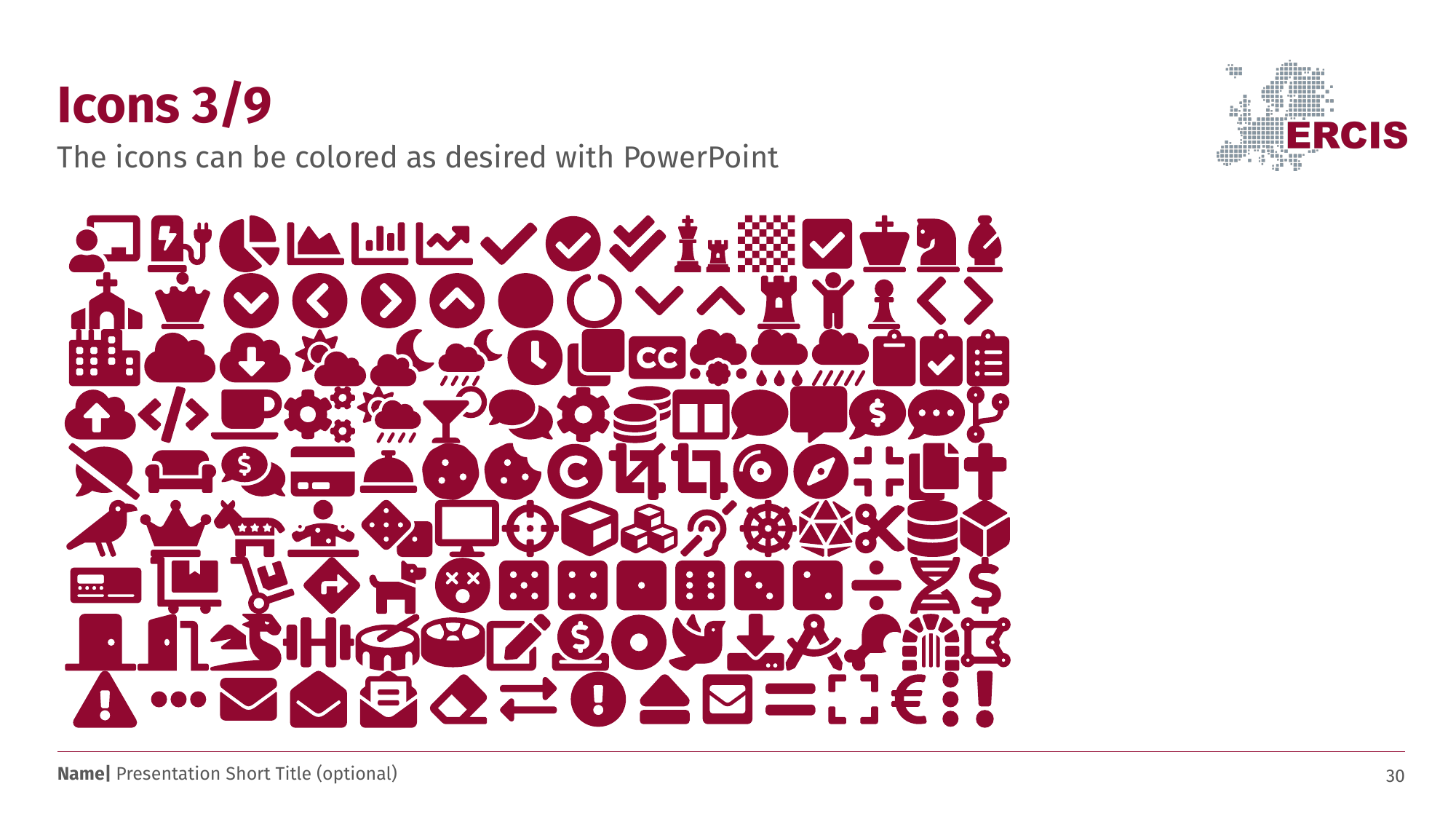

# Icons 3/9
The icons can be colored as desired with PowerPoint

30